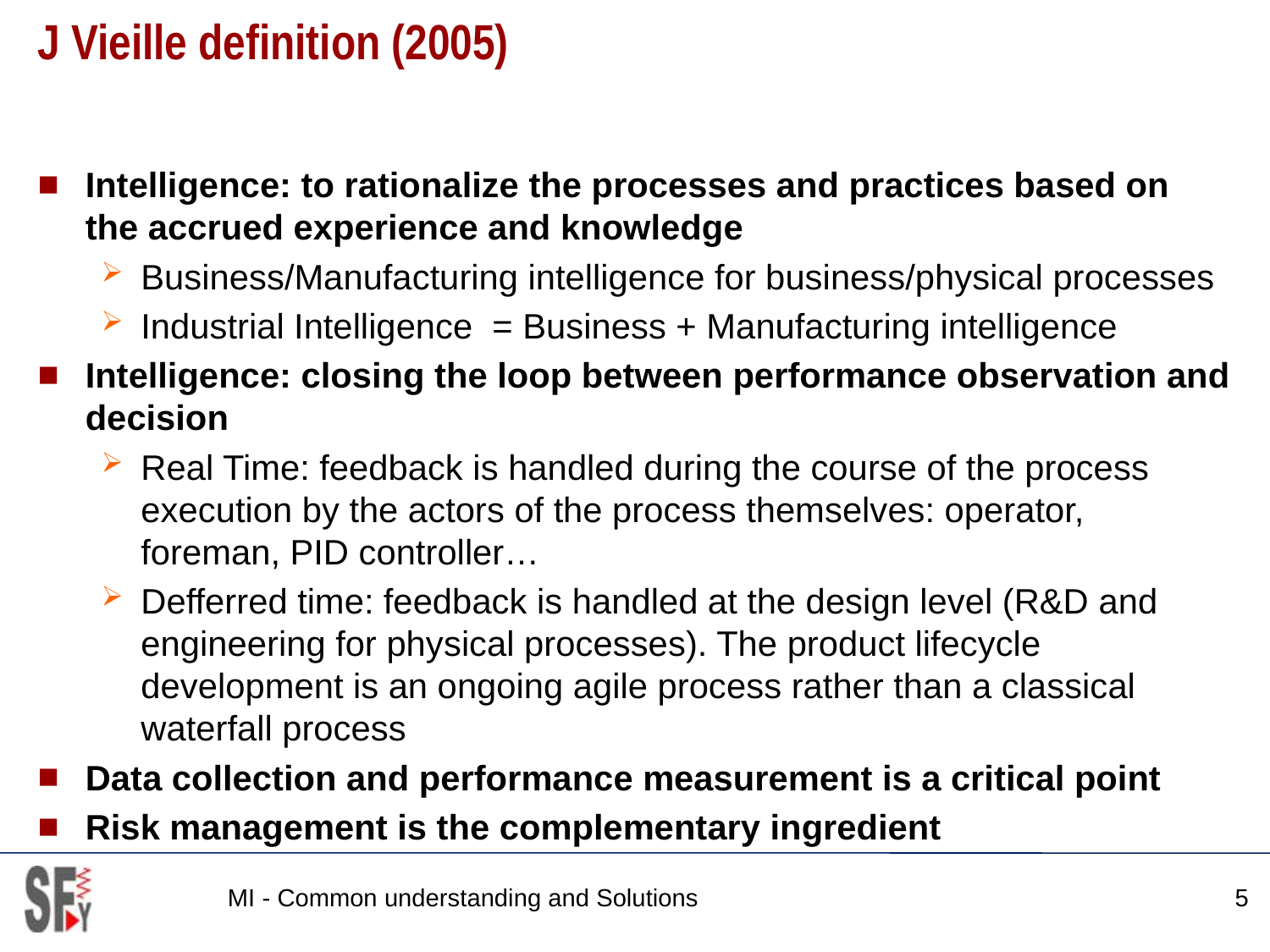

# J Vieille definition (2005)
Intelligence: to rationalize the processes and practices based on the accrued experience and knowledge
Business/Manufacturing intelligence for business/physical processes
Industrial Intelligence  = Business + Manufacturing intelligence
Intelligence: closing the loop between performance observation and decision
Real Time: feedback is handled during the course of the process execution by the actors of the process themselves: operator, foreman, PID controller…
Defferred time: feedback is handled at the design level (R&D and engineering for physical processes). The product lifecycle development is an ongoing agile process rather than a classical waterfall process
Data collection and performance measurement is a critical point
Risk management is the complementary ingredient

MI - Common understanding and Solutions
5